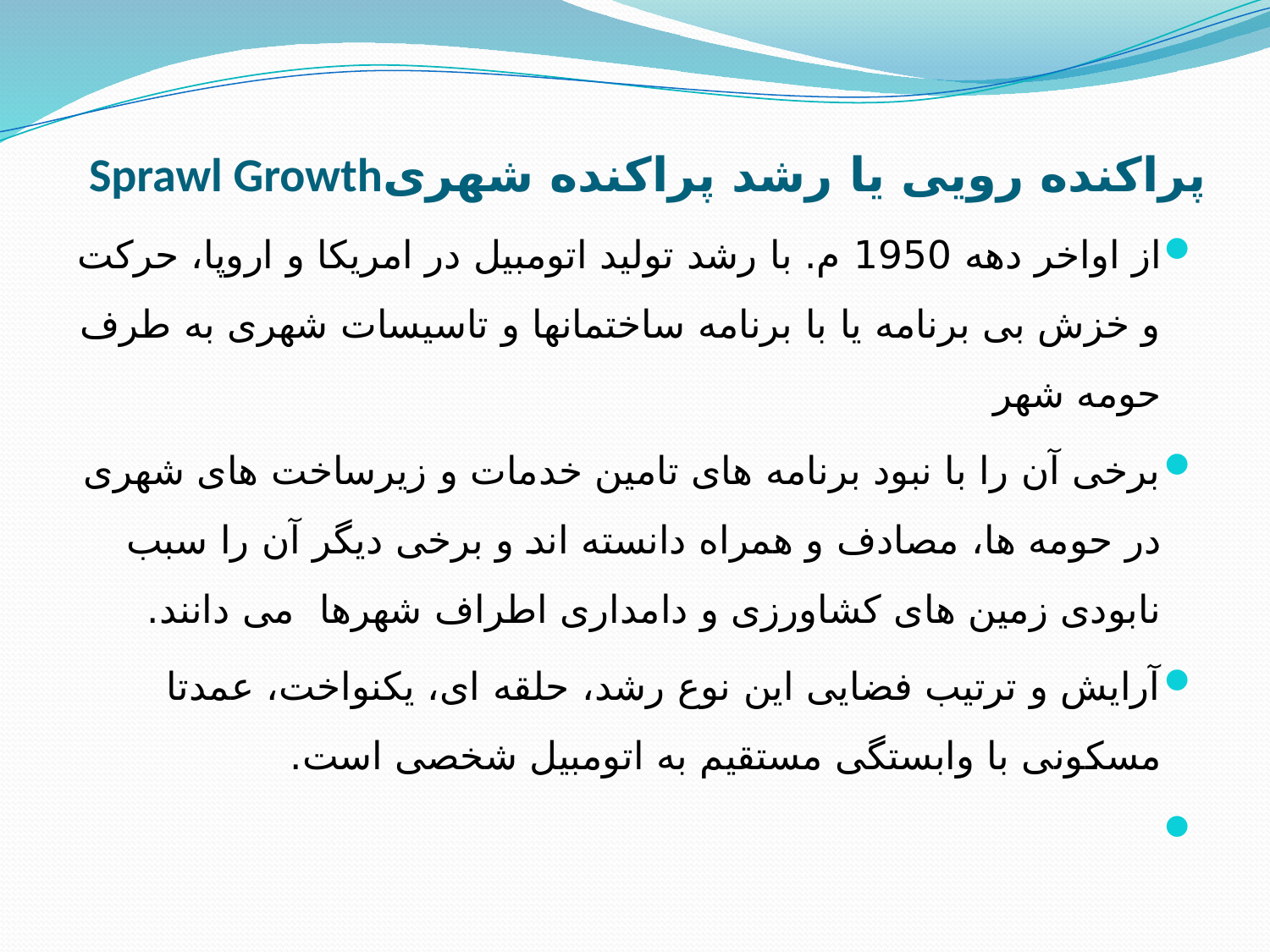

# پراکنده رویی یا رشد پراکنده شهریSprawl Growth
از اواخر دهه 1950 م. با رشد تولید اتومبیل در امریکا و اروپا، حرکت و خزش بی برنامه یا با برنامه ساختمانها و تاسیسات شهری به طرف حومه شهر
برخی آن را با نبود برنامه های تامین خدمات و زیرساخت های شهری در حومه ها، مصادف و همراه دانسته اند و برخی دیگر آن را سبب نابودی زمین های کشاورزی و دامداری اطراف شهرها  می دانند.
آرایش و ترتیب فضایی این نوع رشد، حلقه ای، یکنواخت، عمدتا مسکونی با وابستگی مستقیم به اتومبیل شخصی است.